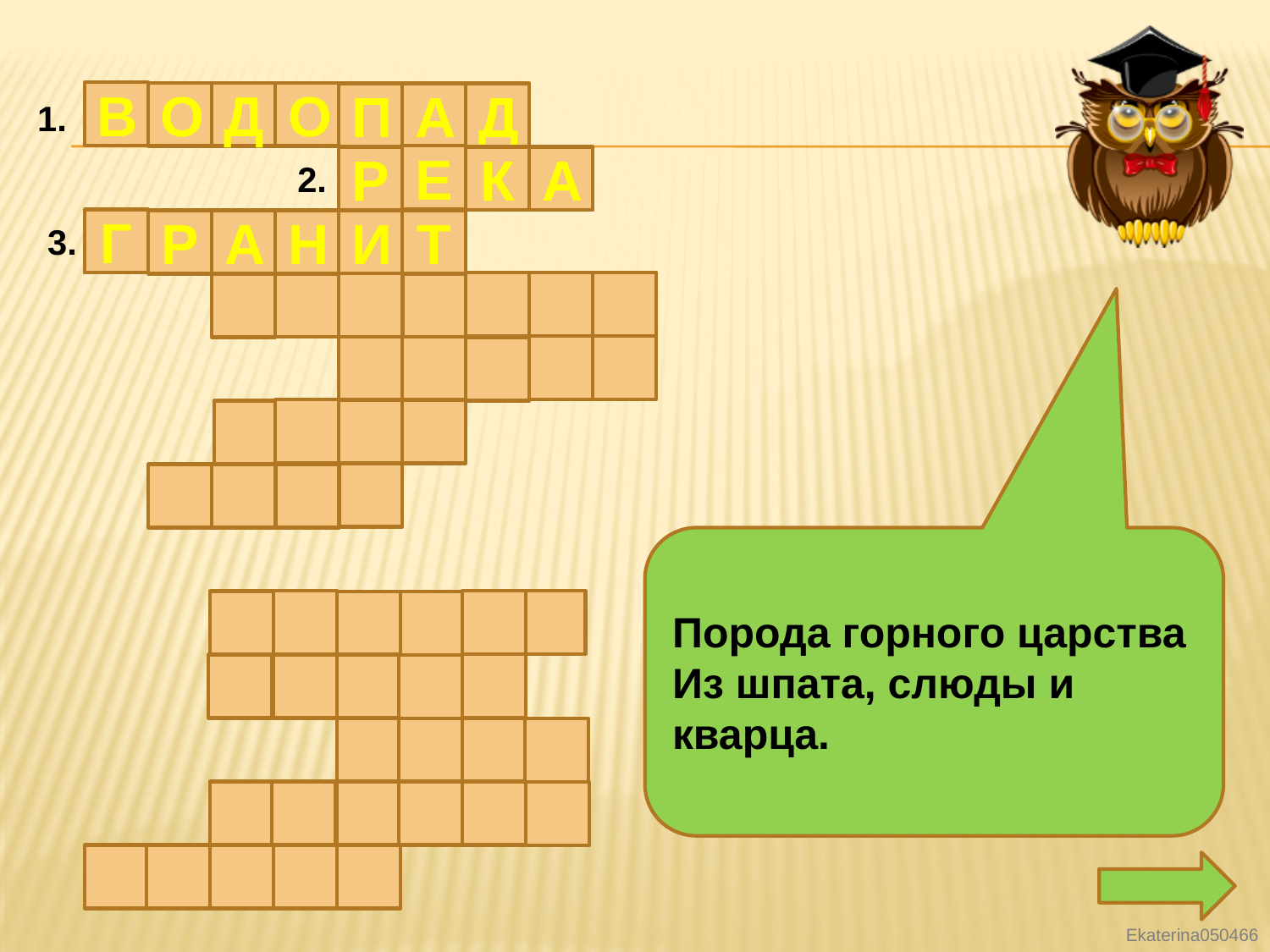

В
О
Д
О
П
А
Д
1.
Е
К
А
Р
2.
Г
Н
Т
Р
А
И
3.

Порода горного царства
Из шпата, слюды и кварца.